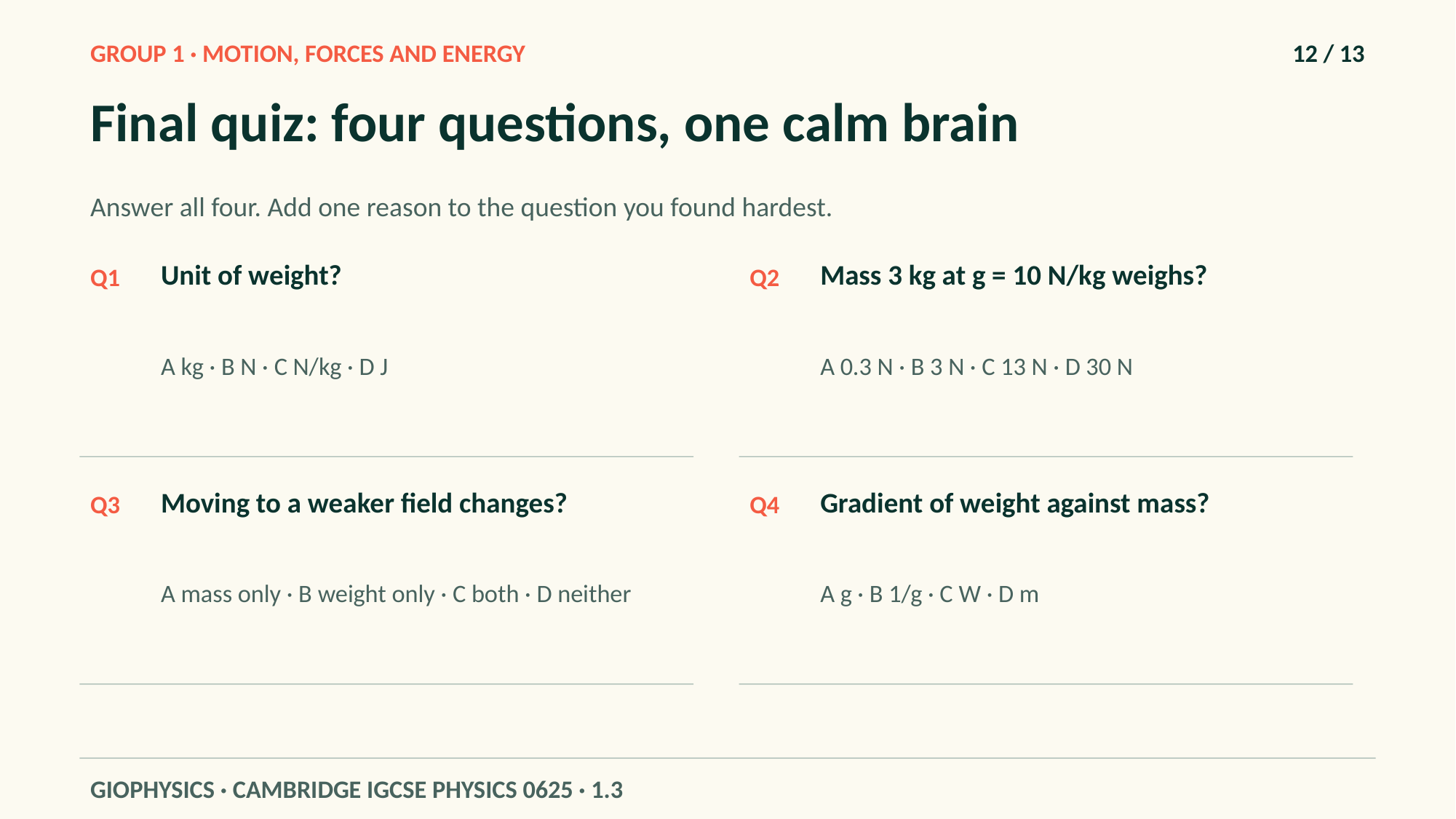

GROUP 1 · MOTION, FORCES AND ENERGY
12 / 13
Final quiz: four questions, one calm brain
Answer all four. Add one reason to the question you found hardest.
Unit of weight?
Mass 3 kg at g = 10 N/kg weighs?
Q1
Q2
A kg · B N · C N/kg · D J
A 0.3 N · B 3 N · C 13 N · D 30 N

Moving to a weaker field changes?
Gradient of weight against mass?
Q3
Q4
A mass only · B weight only · C both · D neither
A g · B 1/g · C W · D m

GIOPHYSICS · CAMBRIDGE IGCSE PHYSICS 0625 · 1.3